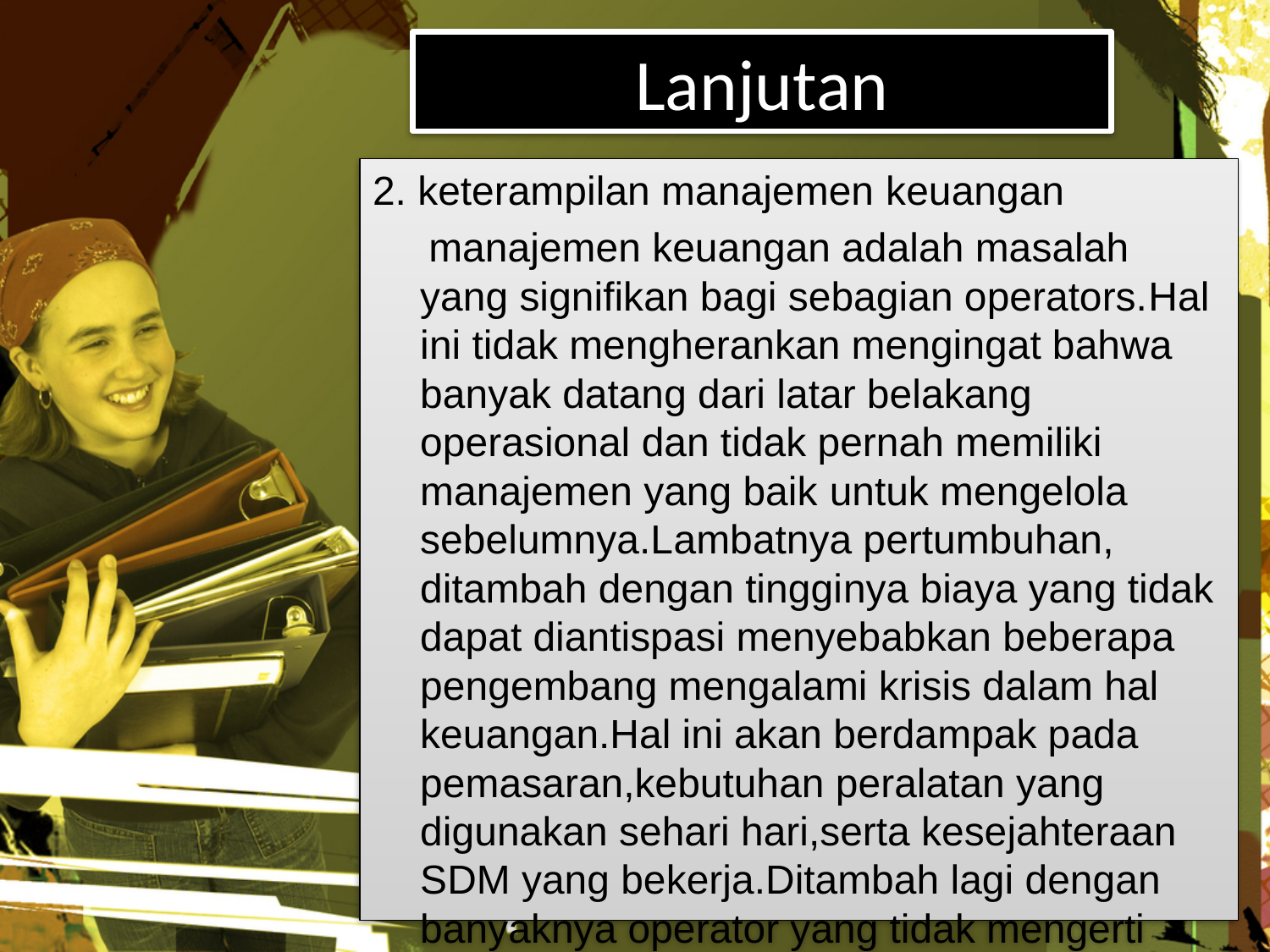

# Lanjutan
2. keterampilan manajemen keuangan
     manajemen keuangan adalah masalah yang signifikan bagi sebagian operators.Hal ini tidak mengherankan mengingat bahwa banyak datang dari latar belakang operasional dan tidak pernah memiliki manajemen yang baik untuk mengelola sebelumnya.Lambatnya pertumbuhan, ditambah dengan tingginya biaya yang tidak dapat diantispasi menyebabkan beberapa pengembang mengalami krisis dalam hal keuangan.Hal ini akan berdampak pada pemasaran,kebutuhan peralatan yang digunakan sehari hari,serta kesejahteraan SDM yang bekerja.Ditambah lagi dengan banyaknya operator yang tidak mengerti dengan konsep “cashflow”.Yaitu lebih mendahulukan barang yang dibutuhkan,tidak peduli sberapa mahal itu harganya karna yang paling penting barang tersebut memiliki peran utama dalam hal ini.